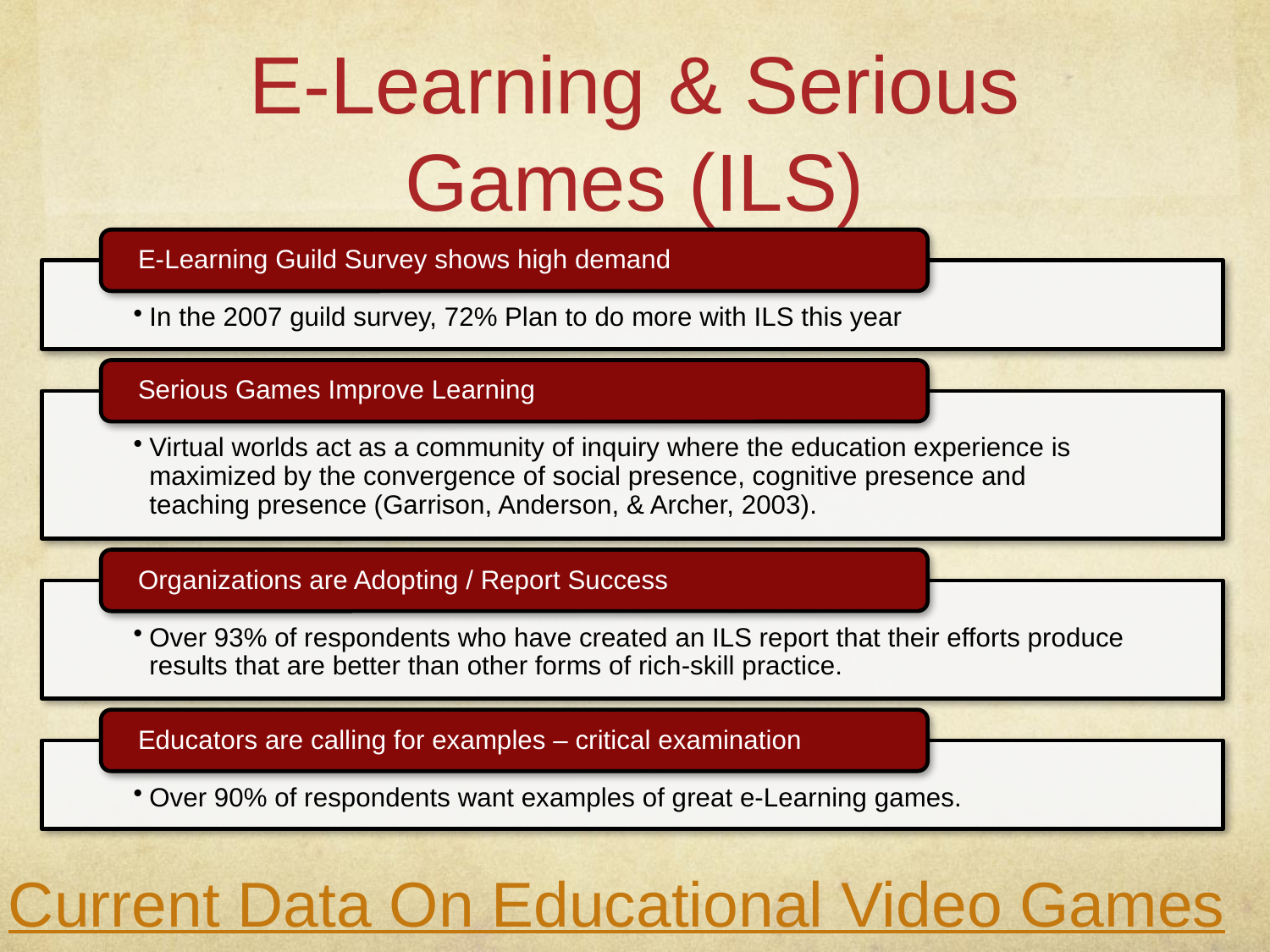

# E-Learning & Serious Games (ILS)
In the 2007 guild survey, 72% Plan to do more with ILS this year
E-Learning Guild Survey shows high demand
Virtual worlds act as a community of inquiry where the education experience is maximized by the convergence of social presence, cognitive presence and teaching presence (Garrison, Anderson, & Archer, 2003).
Serious Games Improve Learning
Over 93% of respondents who have created an ILS report that their efforts produce results that are better than other forms of rich-skill practice.
Organizations are Adopting / Report Success
Over 90% of respondents want examples of great e-Learning games.
Educators are calling for examples – critical examination
Current Data On Educational Video Games